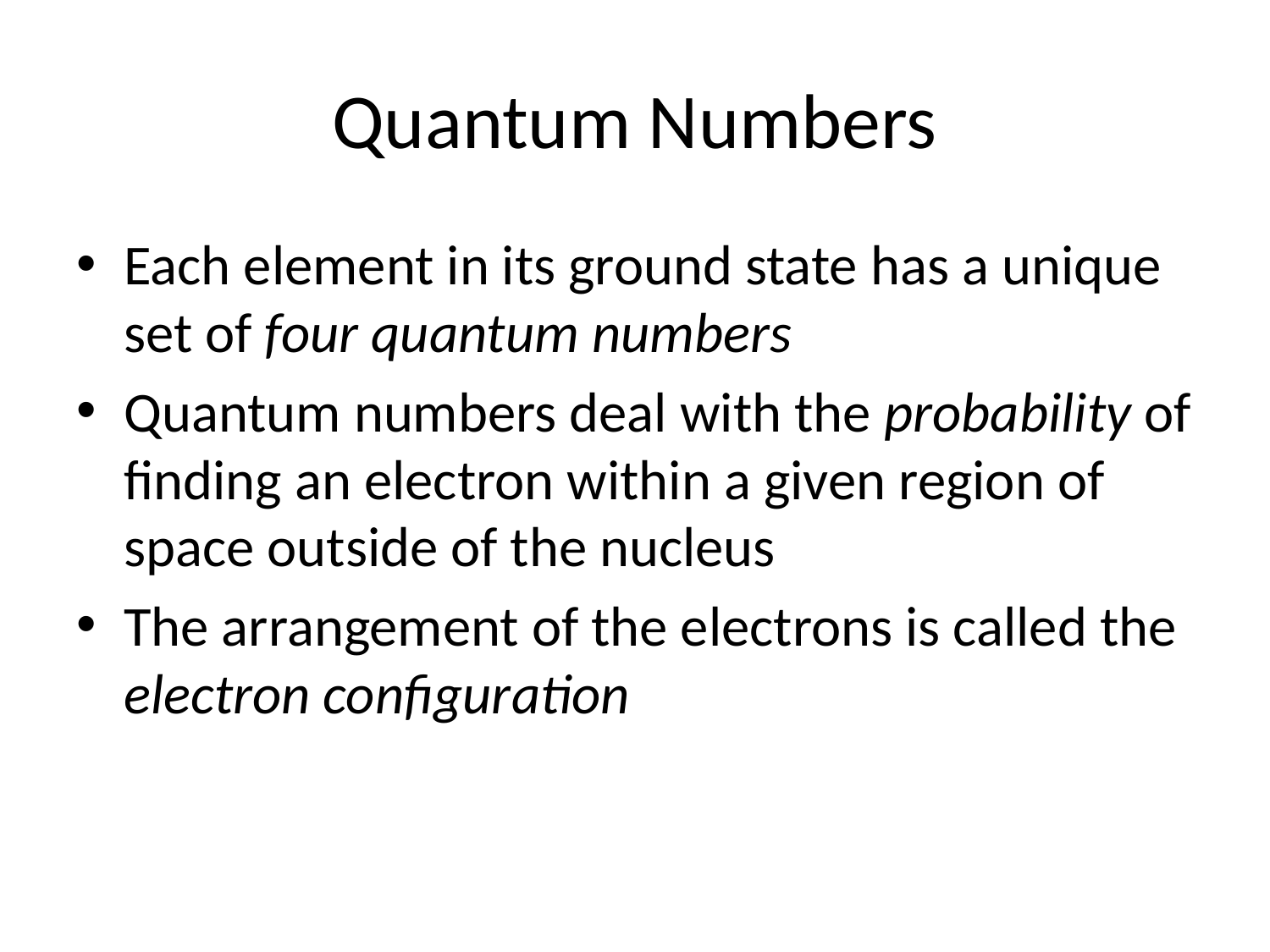

# Quantum Numbers
Each element in its ground state has a unique set of four quantum numbers
Quantum numbers deal with the probability of finding an electron within a given region of space outside of the nucleus
The arrangement of the electrons is called the electron configuration